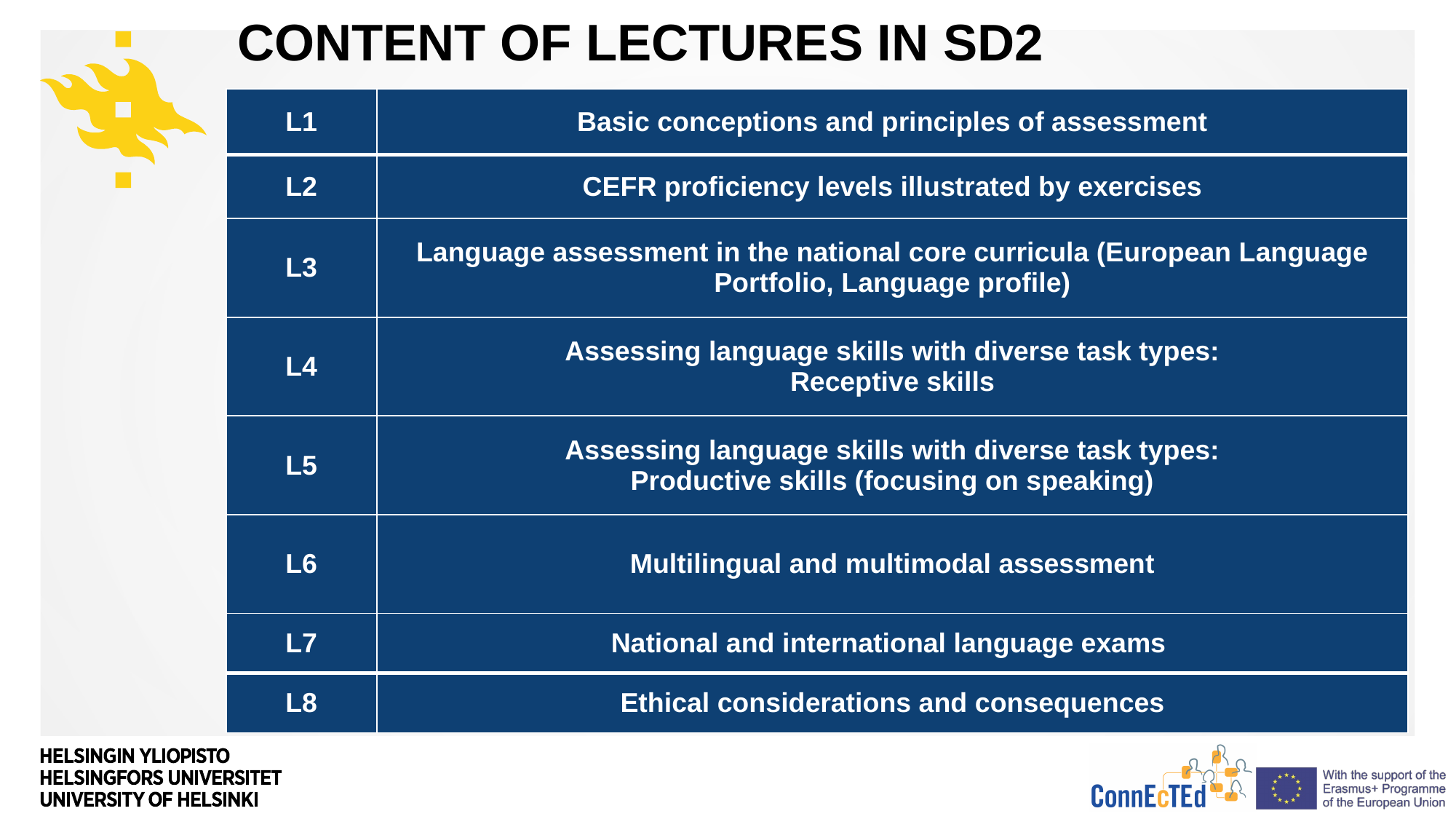

# CONTENT OF LECTURES IN SD2
| L1 | Basic conceptions and principles of assessment |
| --- | --- |
| L2 | CEFR proficiency levels illustrated by exercises |
| L3 | Language assessment in the national core curricula (European Language Portfolio, Language profile) |
| L4 | Assessing language skills with diverse task types: Receptive skills |
| L5 | Assessing language skills with diverse task types: Productive skills (focusing on speaking) |
| L6 | Multilingual and multimodal assessment |
| L7 | National and international language exams |
| L8 | Ethical considerations and consequences |